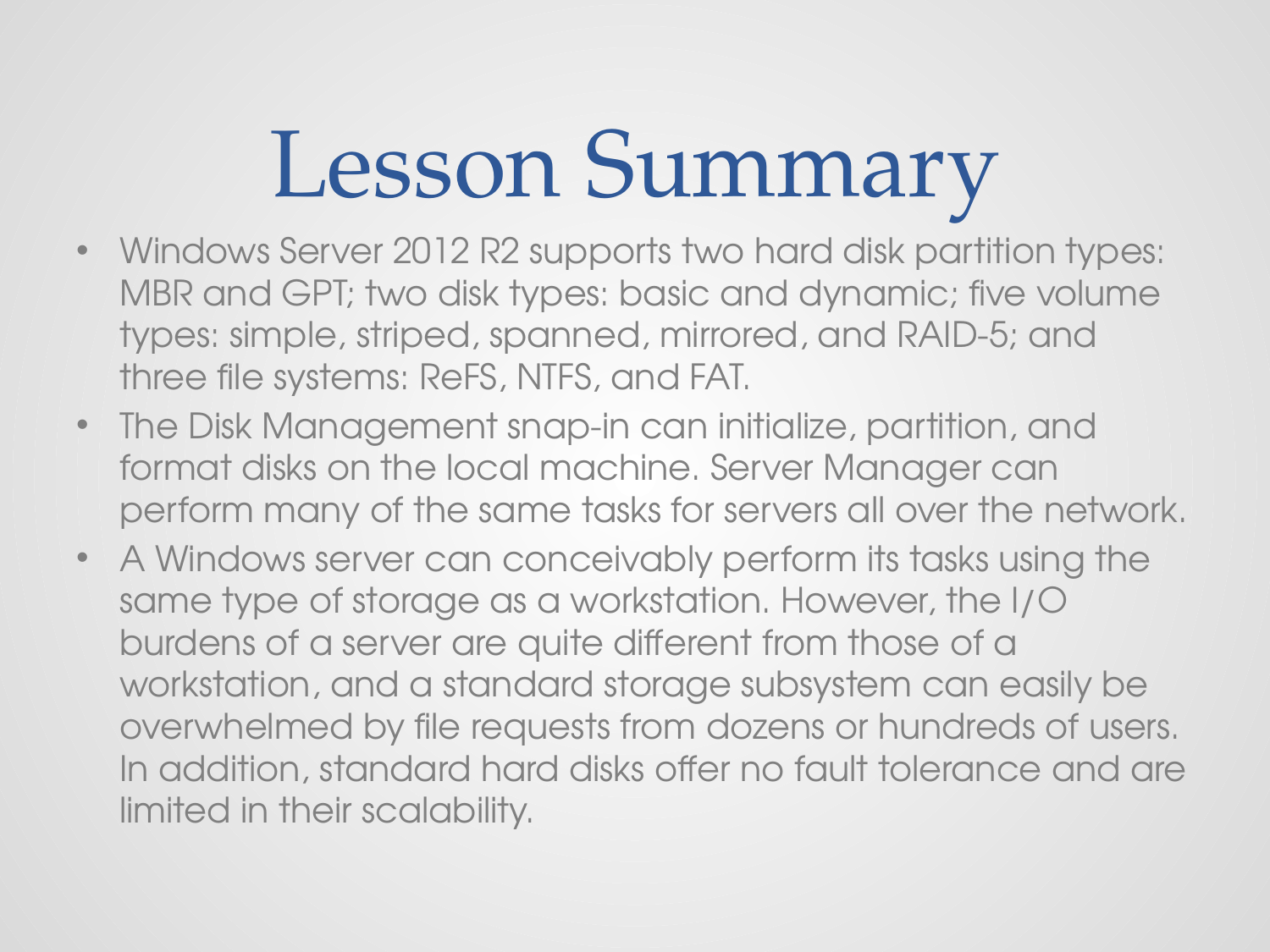

# Lesson Summary
Windows Server 2012 R2 supports two hard disk partition types: MBR and GPT; two disk types: basic and dynamic; five volume types: simple, striped, spanned, mirrored, and RAID-5; and three file systems: ReFS, NTFS, and FAT.
The Disk Management snap-in can initialize, partition, and format disks on the local machine. Server Manager can perform many of the same tasks for servers all over the network.
A Windows server can conceivably perform its tasks using the same type of storage as a workstation. However, the I/O burdens of a server are quite different from those of a workstation, and a standard storage subsystem can easily be overwhelmed by file requests from dozens or hundreds of users. In addition, standard hard disks offer no fault tolerance and are limited in their scalability.
© 2013 John Wiley & Sons, Inc.
48